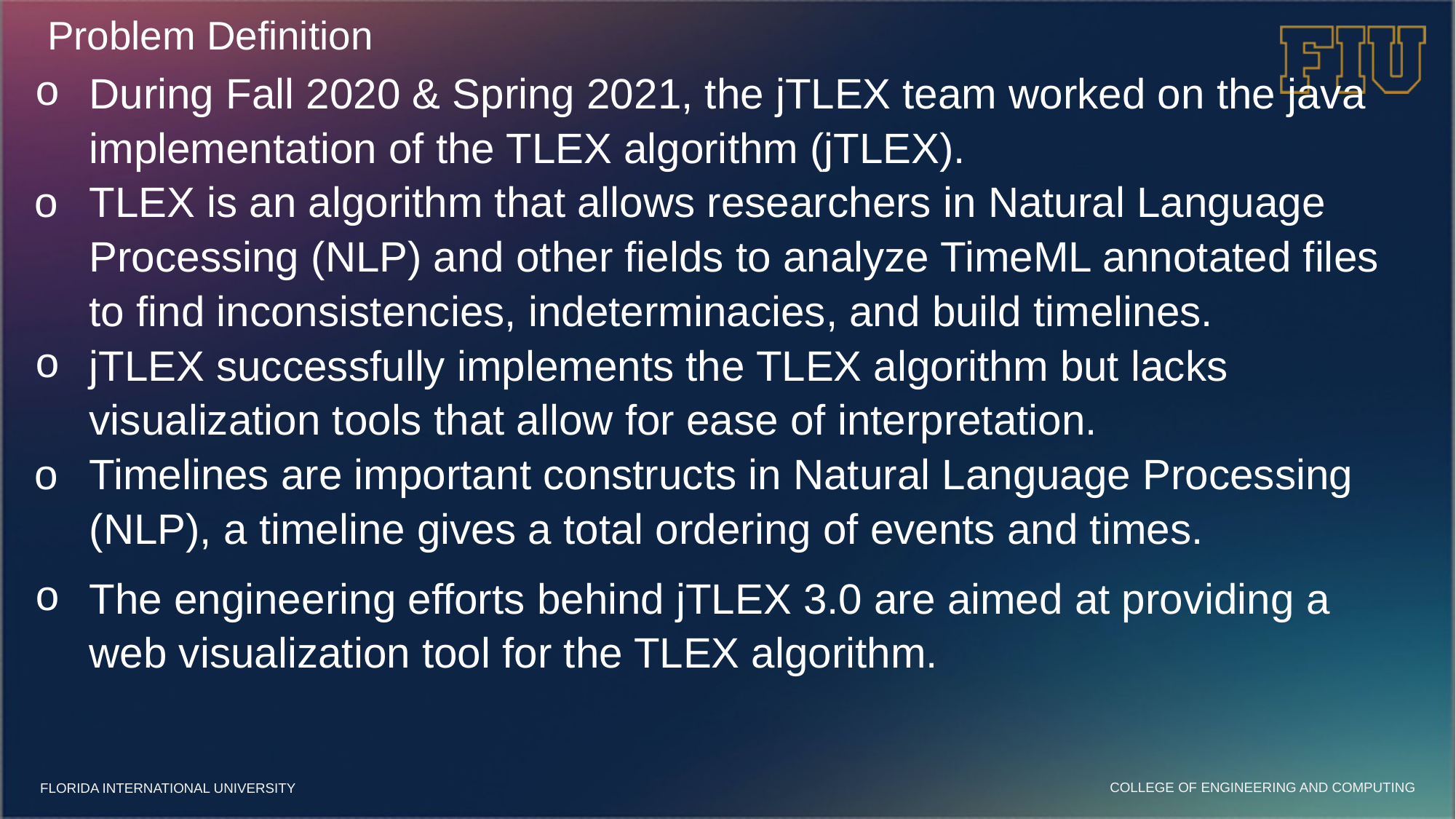

# Problem Definition
During Fall 2020 & Spring 2021, the jTLEX team worked on the java implementation of the TLEX algorithm (jTLEX).
TLEX is an algorithm that allows researchers in Natural Language Processing (NLP) and other fields to analyze TimeML annotated files to find inconsistencies, indeterminacies, and build timelines.
jTLEX successfully implements the TLEX algorithm but lacks visualization tools that allow for ease of interpretation.
Timelines are important constructs in Natural Language Processing (NLP), a timeline gives a total ordering of events and times.
The engineering efforts behind jTLEX 3.0 are aimed at providing a web visualization tool for the TLEX algorithm.